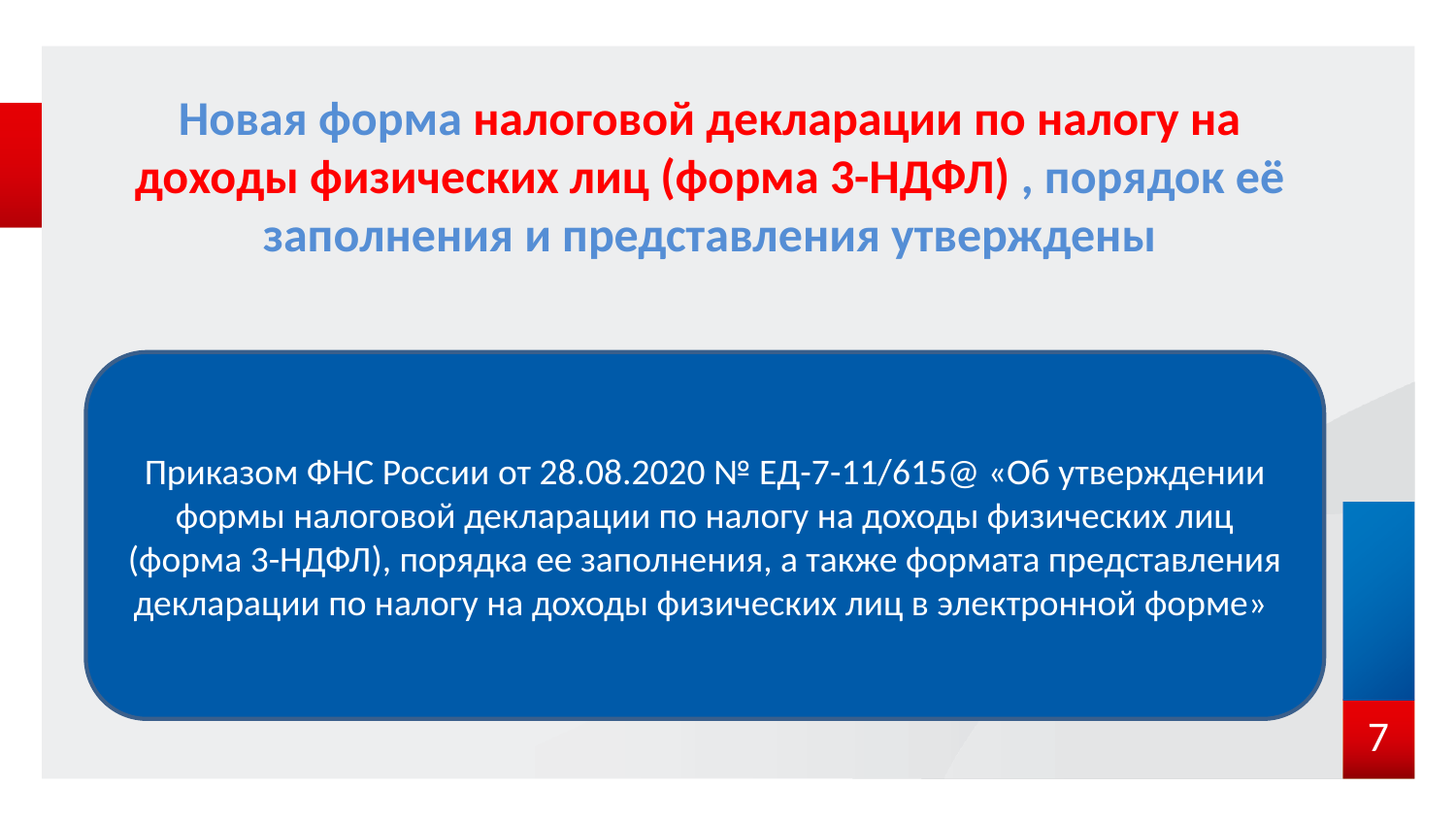

# Новая форма налоговой декларации по налогу на доходы физических лиц (форма 3-НДФЛ) , порядок её заполнения и представления утверждены
Приказом ФНС России от 28.08.2020 № ЕД-7-11/615@ «Об утверждении формы налоговой декларации по налогу на доходы физических лиц (форма 3-НДФЛ), порядка ее заполнения, а также формата представления декларации по налогу на доходы физических лиц в электронной форме»
7